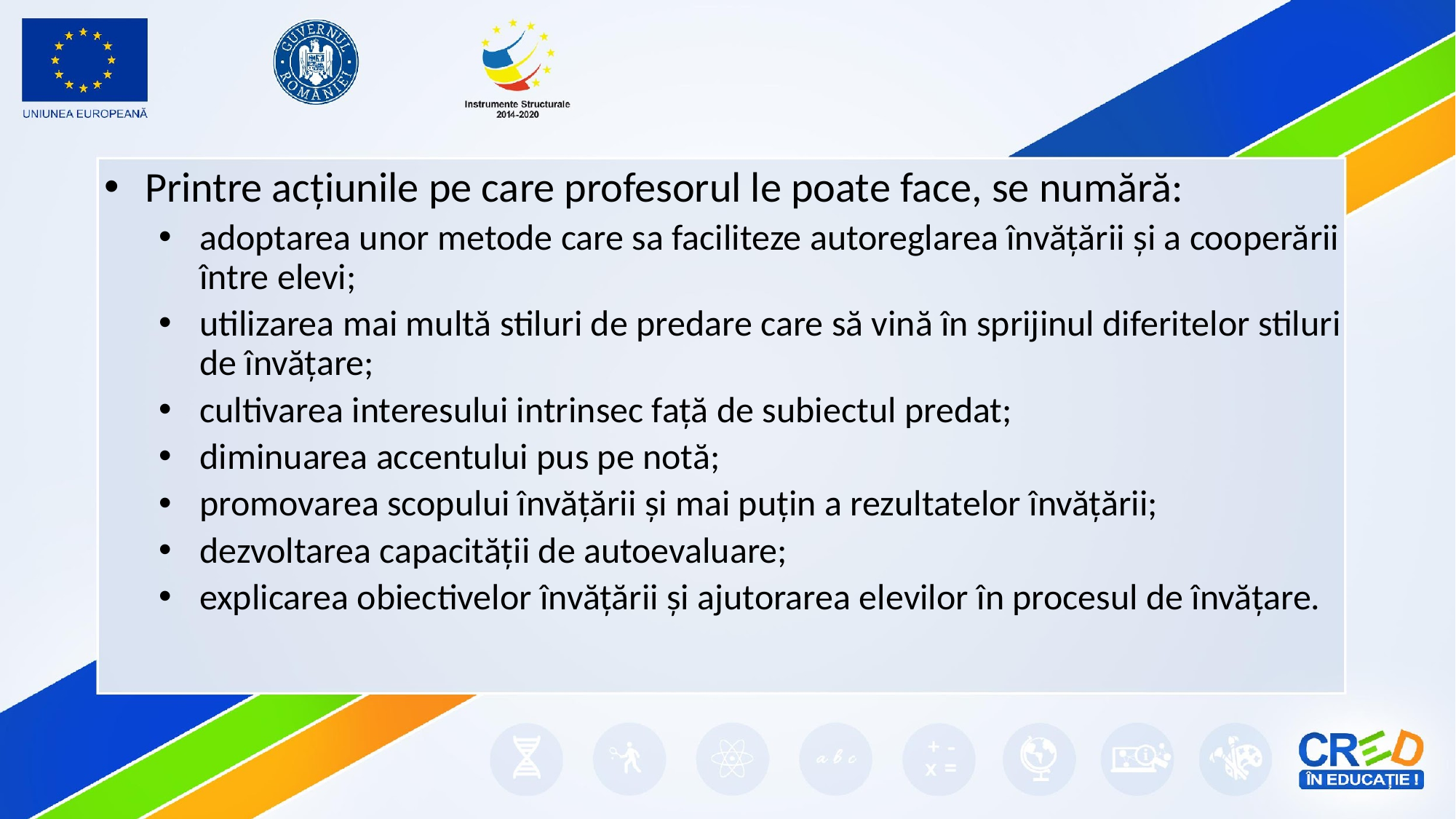

Printre acțiunile pe care profesorul le poate face, se numără:
adoptarea unor metode care sa faciliteze autoreglarea învățării și a cooperării între elevi;
utilizarea mai multă stiluri de predare care să vină în sprijinul diferitelor stiluri de învățare;
cultivarea interesului intrinsec față de subiectul predat;
diminuarea accentului pus pe notă;
promovarea scopului învățării și mai puțin a rezultatelor învățării;
dezvoltarea capacității de autoevaluare;
explicarea obiectivelor învățării și ajutorarea elevilor în procesul de învățare.